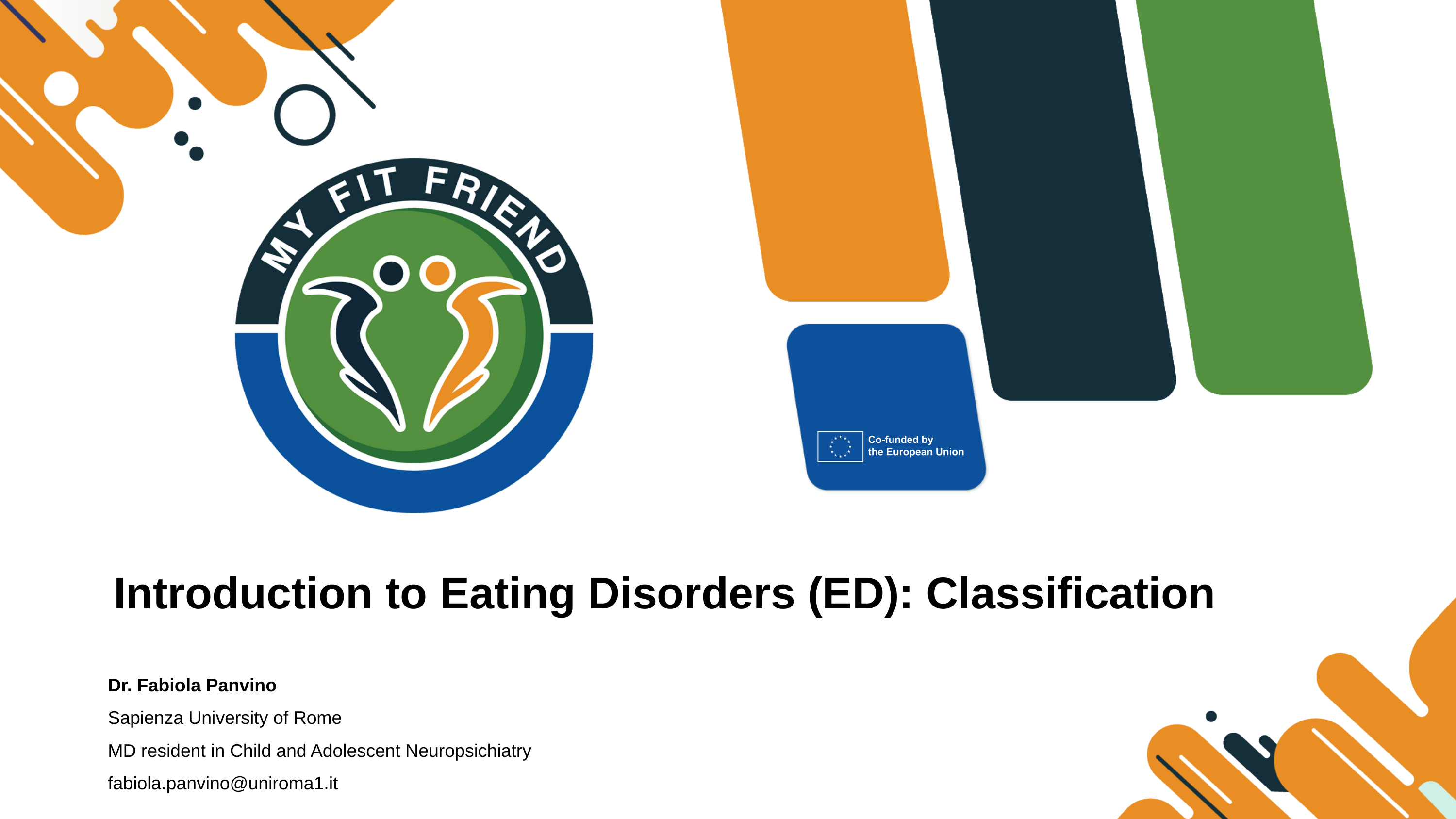

Introduction to Eating Disorders (ED): Classification

Dr. Fabiola Panvino
Sapienza University of Rome
MD resident in Child and Adolescent Neuropsichiatry
fabiola.panvino@uniroma1.it